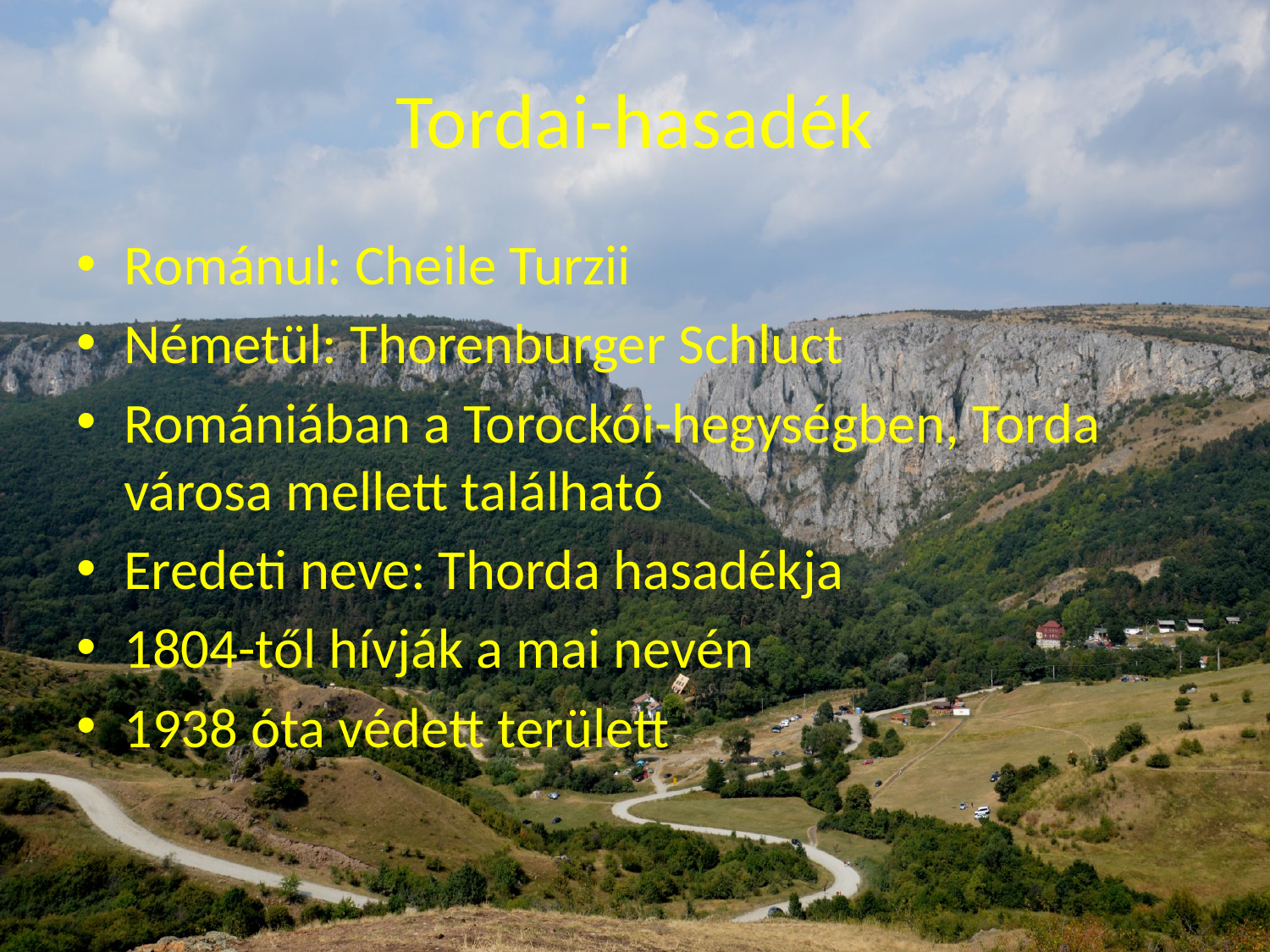

# Tordai-hasadék
Románul: Cheile Turzii
Németül: Thorenburger Schluct
Romániában a Torockói-hegységben, Torda  	városa mellett található
Eredeti neve: Thorda hasadékja
1804-től hívják a mai nevén
1938 óta védett területt